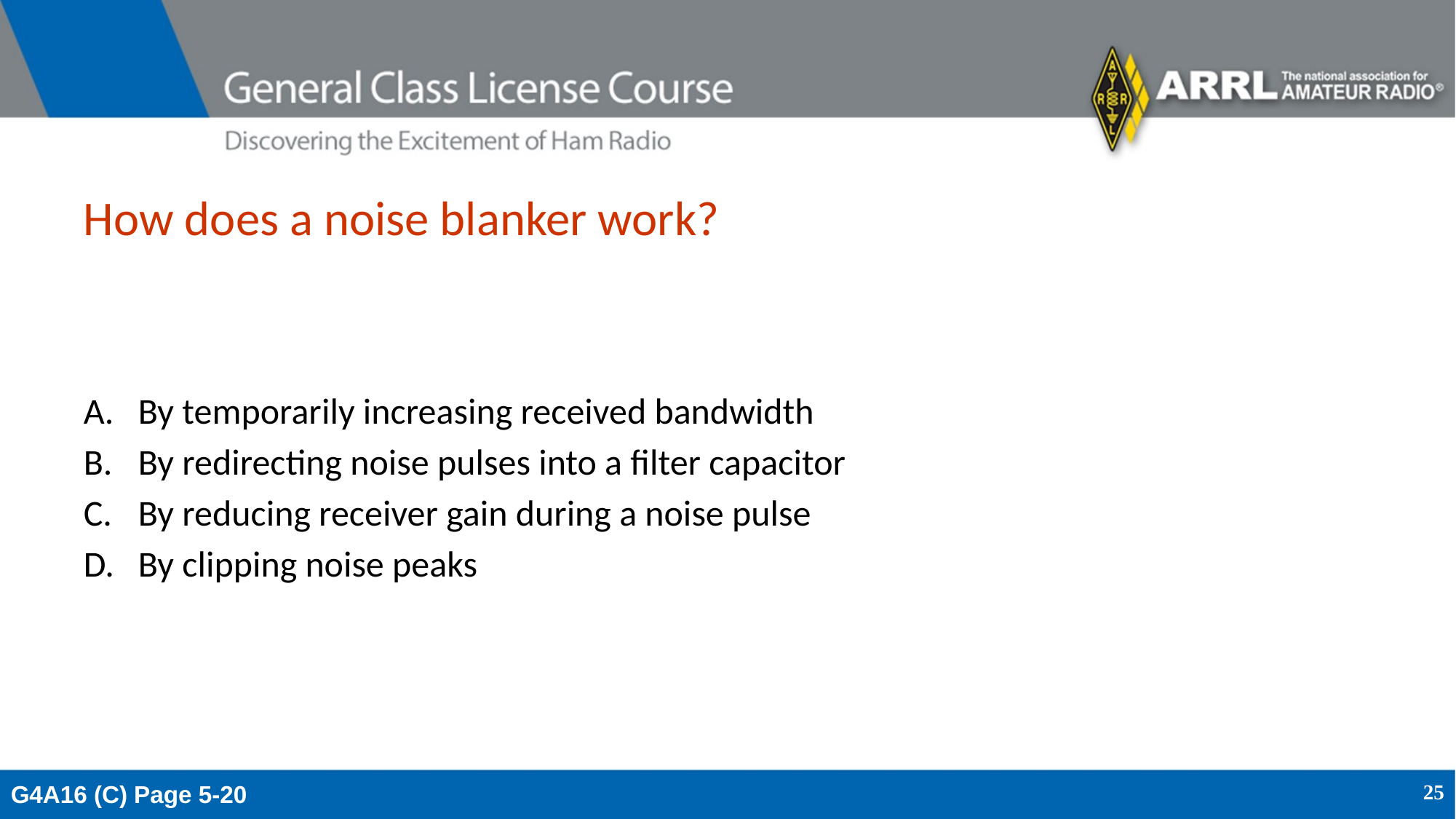

# How does a noise blanker work?
By temporarily increasing received bandwidth
By redirecting noise pulses into a filter capacitor
By reducing receiver gain during a noise pulse
By clipping noise peaks
G4A16 (C) Page 5-20
25